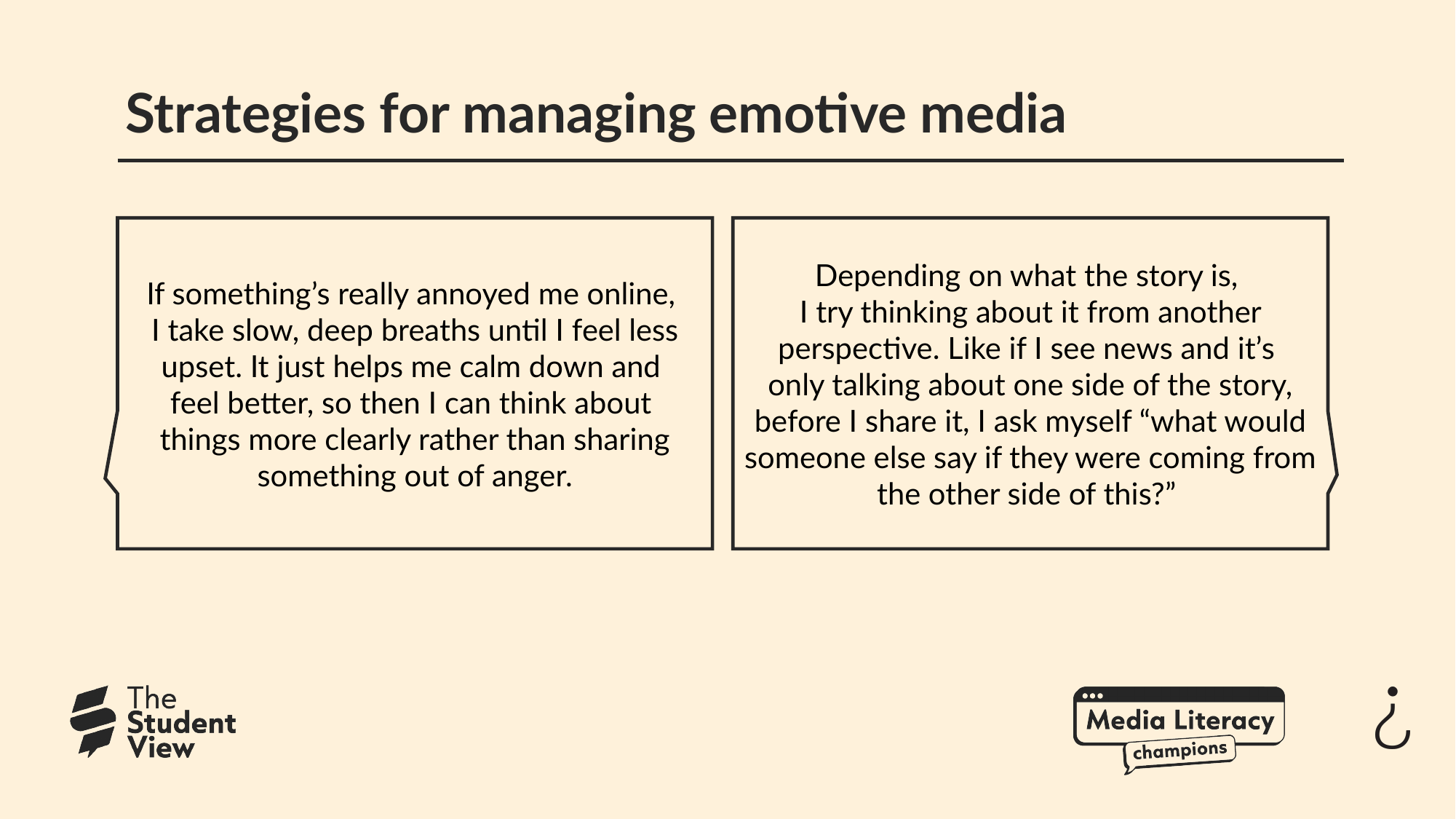

# Strategies for managing emotive media
If something’s really annoyed me online,
I take slow, deep breaths until I feel less upset. It just helps me calm down and
feel better, so then I can think about
things more clearly rather than sharing something out of anger.
Depending on what the story is,
I try thinking about it from another perspective. Like if I see news and it’s
only talking about one side of the story, before I share it, I ask myself “what would someone else say if they were coming from the other side of this?”